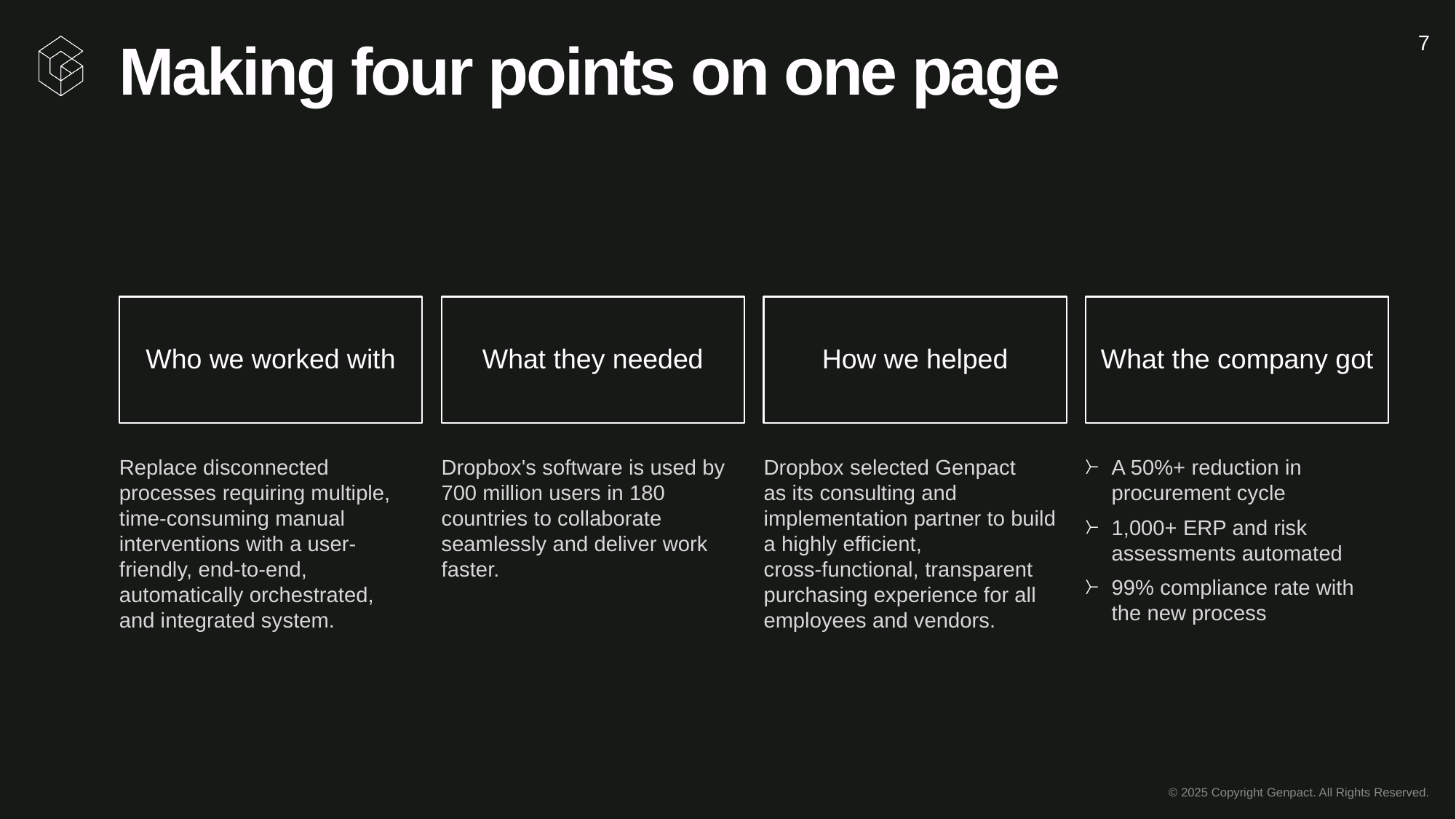

7
# Making four points on one page
Who we worked with
What they needed
How we helped
What the company got
Replace disconnected processes requiring multiple, time-consuming manual interventions with a user-friendly, end-to-end, automatically orchestrated,
and integrated system.
Dropbox's software is used by 700 million users in 180 countries to collaborate seamlessly and deliver work faster.
Dropbox selected Genpact
as its consulting and implementation partner to build a highly efficient,
cross-functional, transparent purchasing experience for all employees and vendors.

A 50%+ reduction in procurement cycle
1,000+ ERP and risk assessments automated
99% compliance rate with the new process
© 2025 Copyright Genpact. All Rights Reserved.